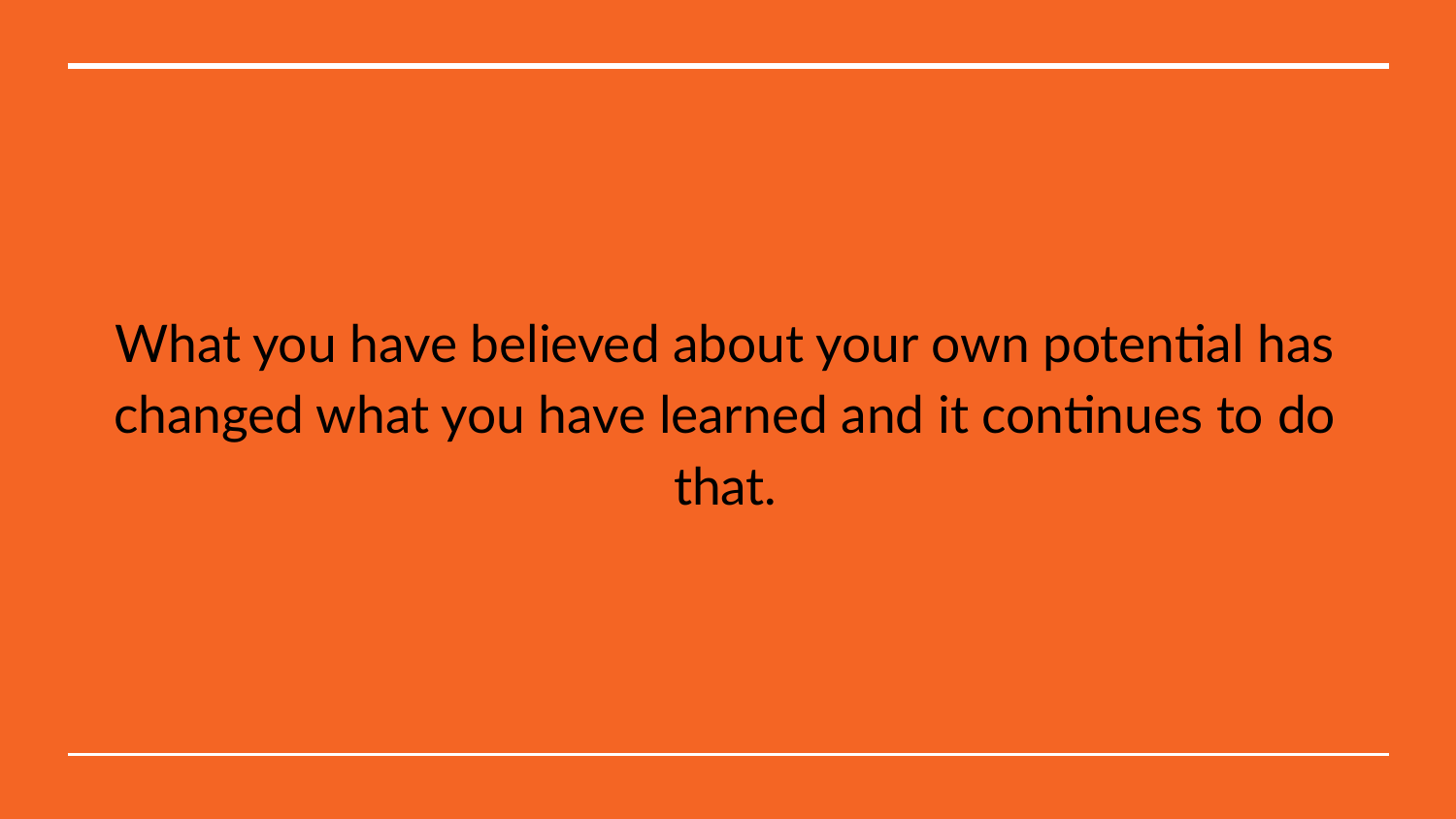

# What you have believed about your own potential has changed what you have learned and it continues to do that.